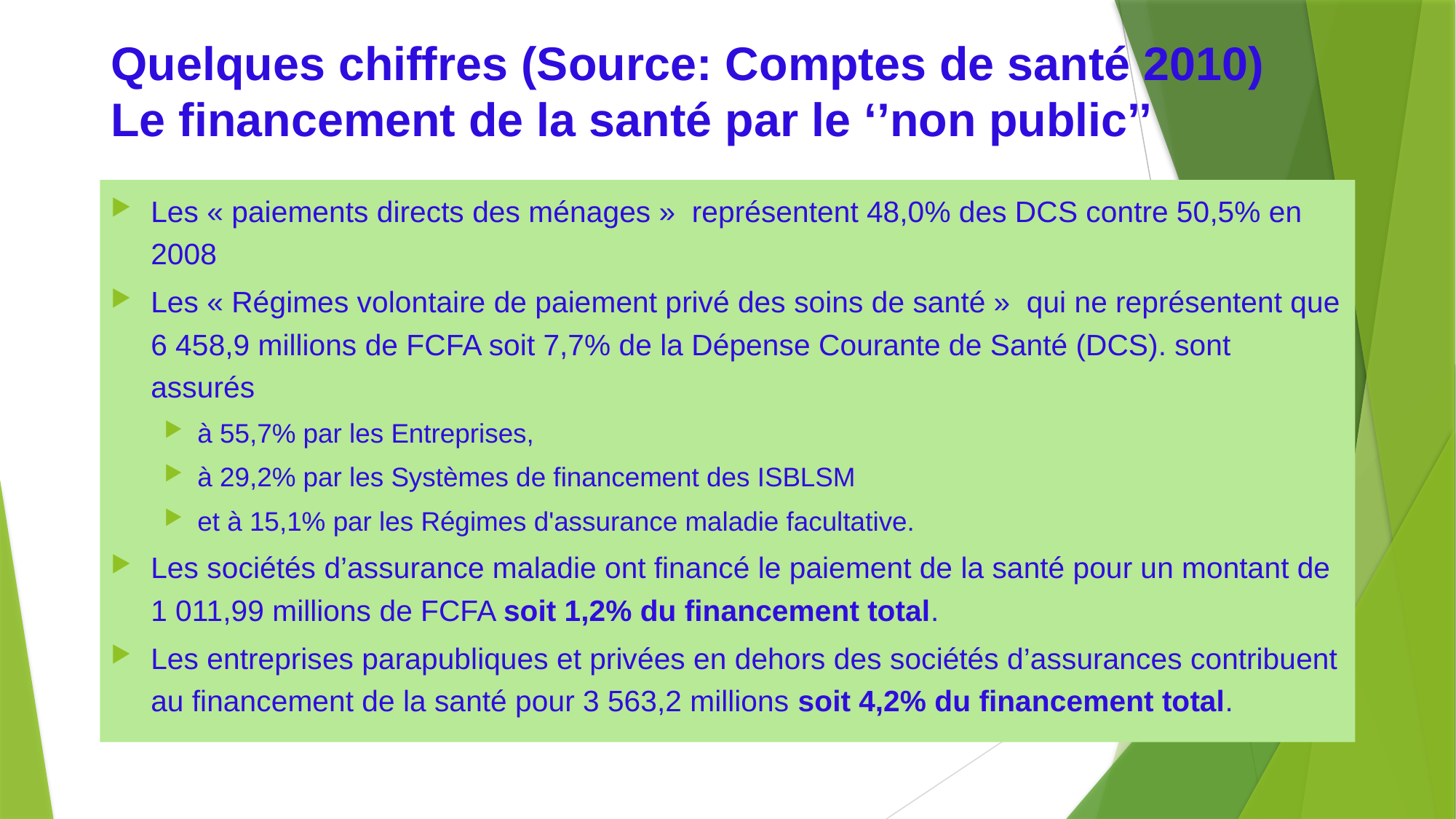

# Quelques chiffres (Source: Comptes de santé 2010) Le financement de la santé par le ‘’non public’’
Les « paiements directs des ménages »  représentent 48,0% des DCS contre 50,5% en 2008
Les « Régimes volontaire de paiement privé des soins de santé »  qui ne représentent que 6 458,9 millions de FCFA soit 7,7% de la Dépense Courante de Santé (DCS). sont assurés
à 55,7% par les Entreprises,
à 29,2% par les Systèmes de financement des ISBLSM
et à 15,1% par les Régimes d'assurance maladie facultative.
Les sociétés d’assurance maladie ont financé le paiement de la santé pour un montant de 1 011,99 millions de FCFA soit 1,2% du financement total.
Les entreprises parapubliques et privées en dehors des sociétés d’assurances contribuent au financement de la santé pour 3 563,2 millions soit 4,2% du financement total.